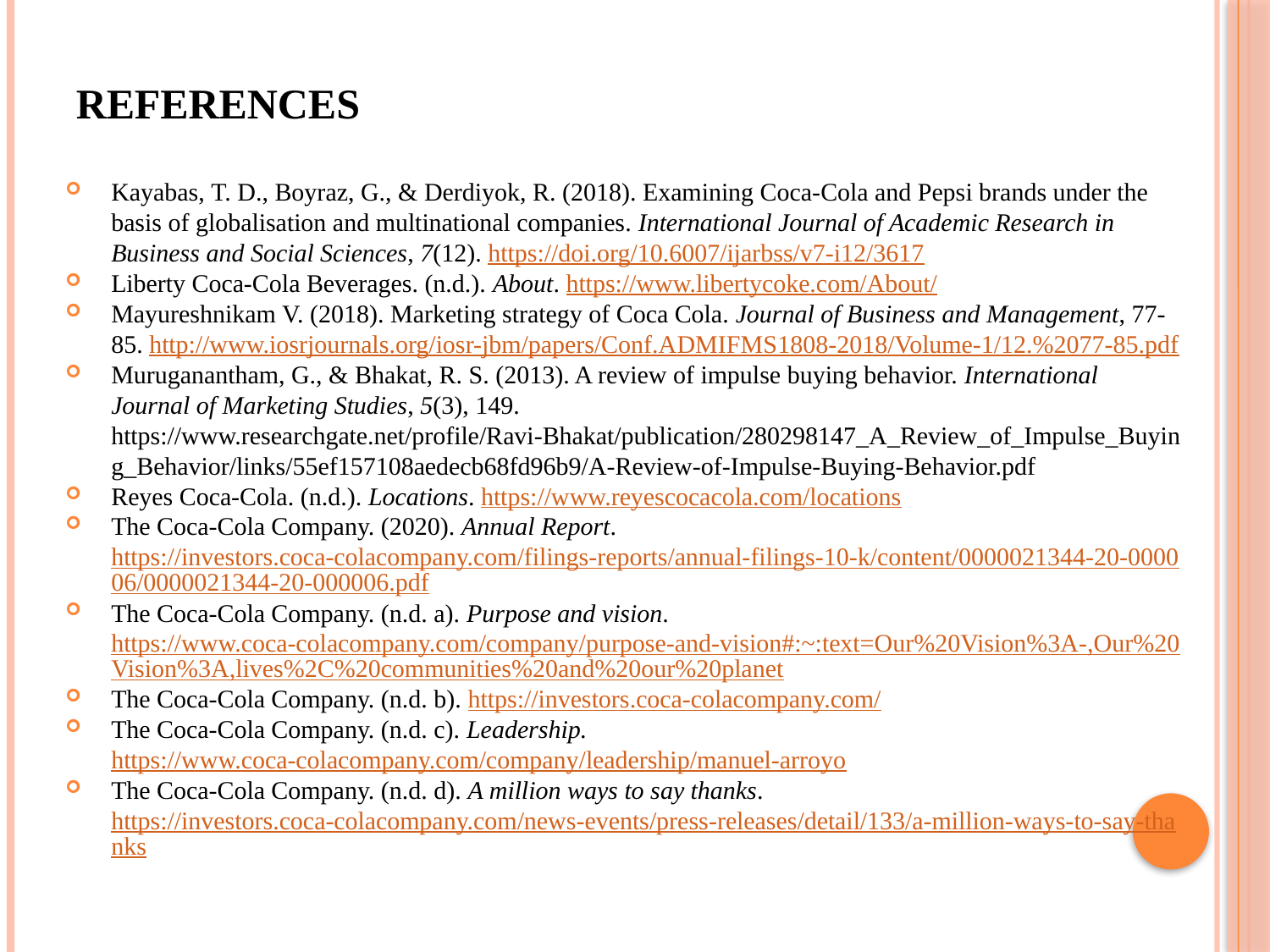

# References
Kayabas, T. D., Boyraz, G., & Derdiyok, R. (2018). Examining Coca-Cola and Pepsi brands under the basis of globalisation and multinational companies. International Journal of Academic Research in Business and Social Sciences, 7(12). https://doi.org/10.6007/ijarbss/v7-i12/3617
Liberty Coca-Cola Beverages. (n.d.). About. https://www.libertycoke.com/About/
Mayureshnikam V. (2018). Marketing strategy of Coca Cola. Journal of Business and Management, 77-85. http://www.iosrjournals.org/iosr-jbm/papers/Conf.ADMIFMS1808-2018/Volume-1/12.%2077-85.pdf
Muruganantham, G., & Bhakat, R. S. (2013). A review of impulse buying behavior. International Journal of Marketing Studies, 5(3), 149. https://www.researchgate.net/profile/Ravi-Bhakat/publication/280298147_A_Review_of_Impulse_Buying_Behavior/links/55ef157108aedecb68fd96b9/A-Review-of-Impulse-Buying-Behavior.pdf
Reyes Coca-Cola. (n.d.). Locations. https://www.reyescocacola.com/locations
The Coca-Cola Company. (2020). Annual Report. https://investors.coca-colacompany.com/filings-reports/annual-filings-10-k/content/0000021344-20-000006/0000021344-20-000006.pdf
The Coca-Cola Company. (n.d. a). Purpose and vision. https://www.coca-colacompany.com/company/purpose-and-vision#:~:text=Our%20Vision%3A-,Our%20Vision%3A,lives%2C%20communities%20and%20our%20planet
The Coca-Cola Company. (n.d. b). https://investors.coca-colacompany.com/
The Coca-Cola Company. (n.d. c). Leadership. https://www.coca-colacompany.com/company/leadership/manuel-arroyo
The Coca-Cola Company. (n.d. d). A million ways to say thanks. https://investors.coca-colacompany.com/news-events/press-releases/detail/133/a-million-ways-to-say-thanks